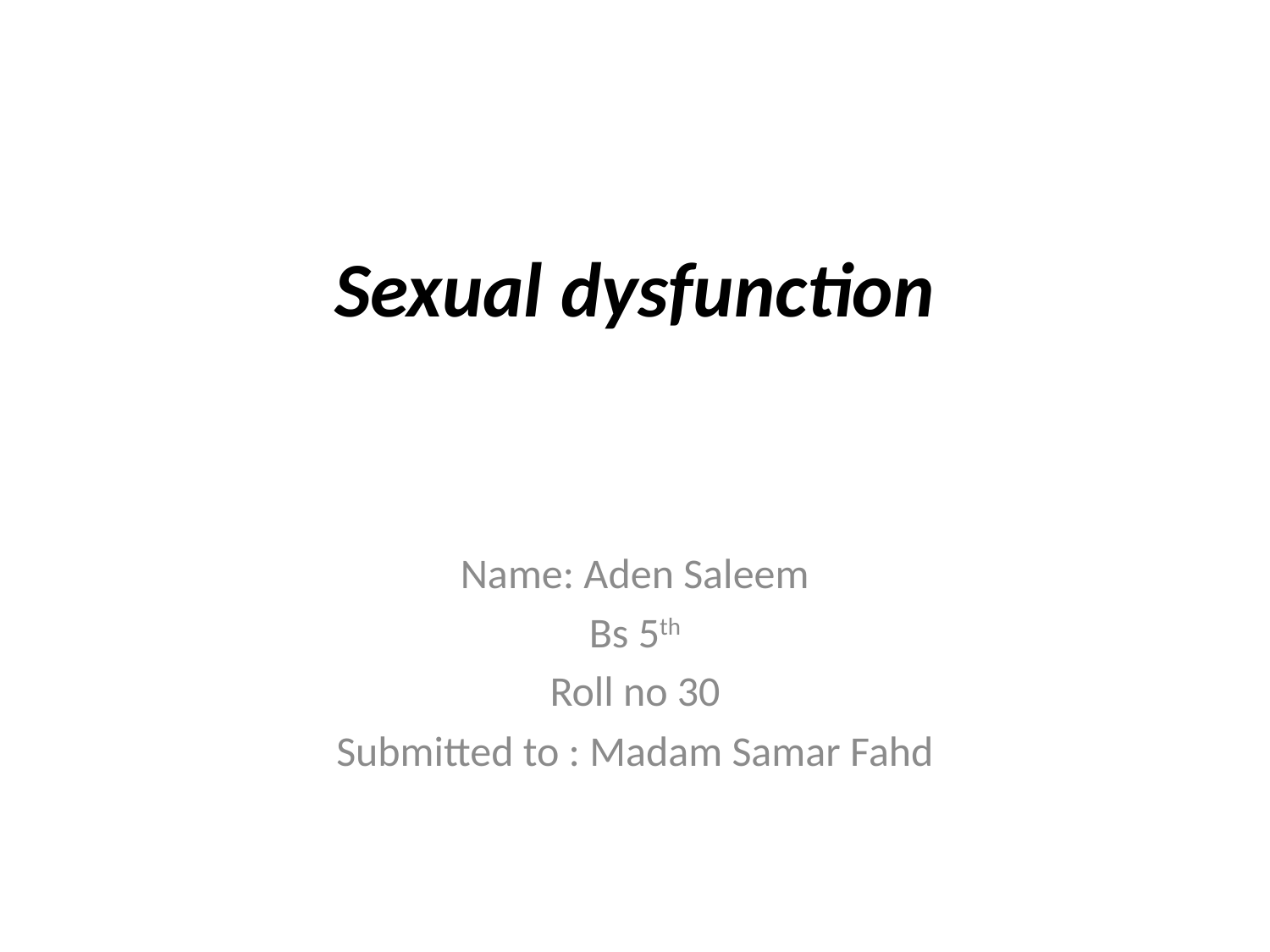

# Sexual dysfunction
Name: Aden Saleem
Bs 5th
Roll no 30
Submitted to : Madam Samar Fahd